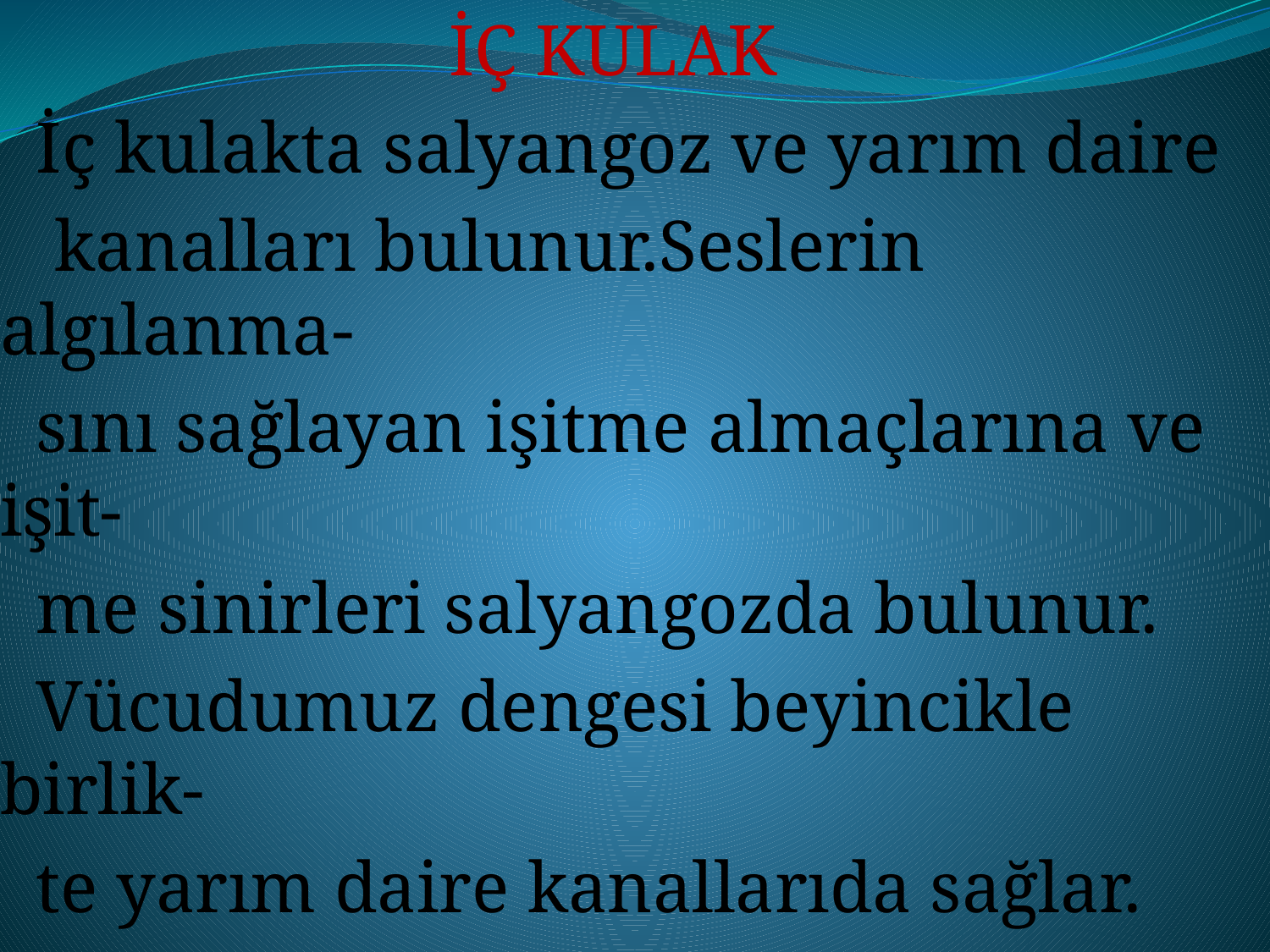

İÇ KULAK
  İç kulakta salyangoz ve yarım daire
   kanalları bulunur.Seslerin algılanma-
  sını sağlayan işitme almaçlarına ve işit-
  me sinirleri salyangozda bulunur.
  Vücudumuz dengesi beyincikle birlik-
  te yarım daire kanallarıda sağlar.
#